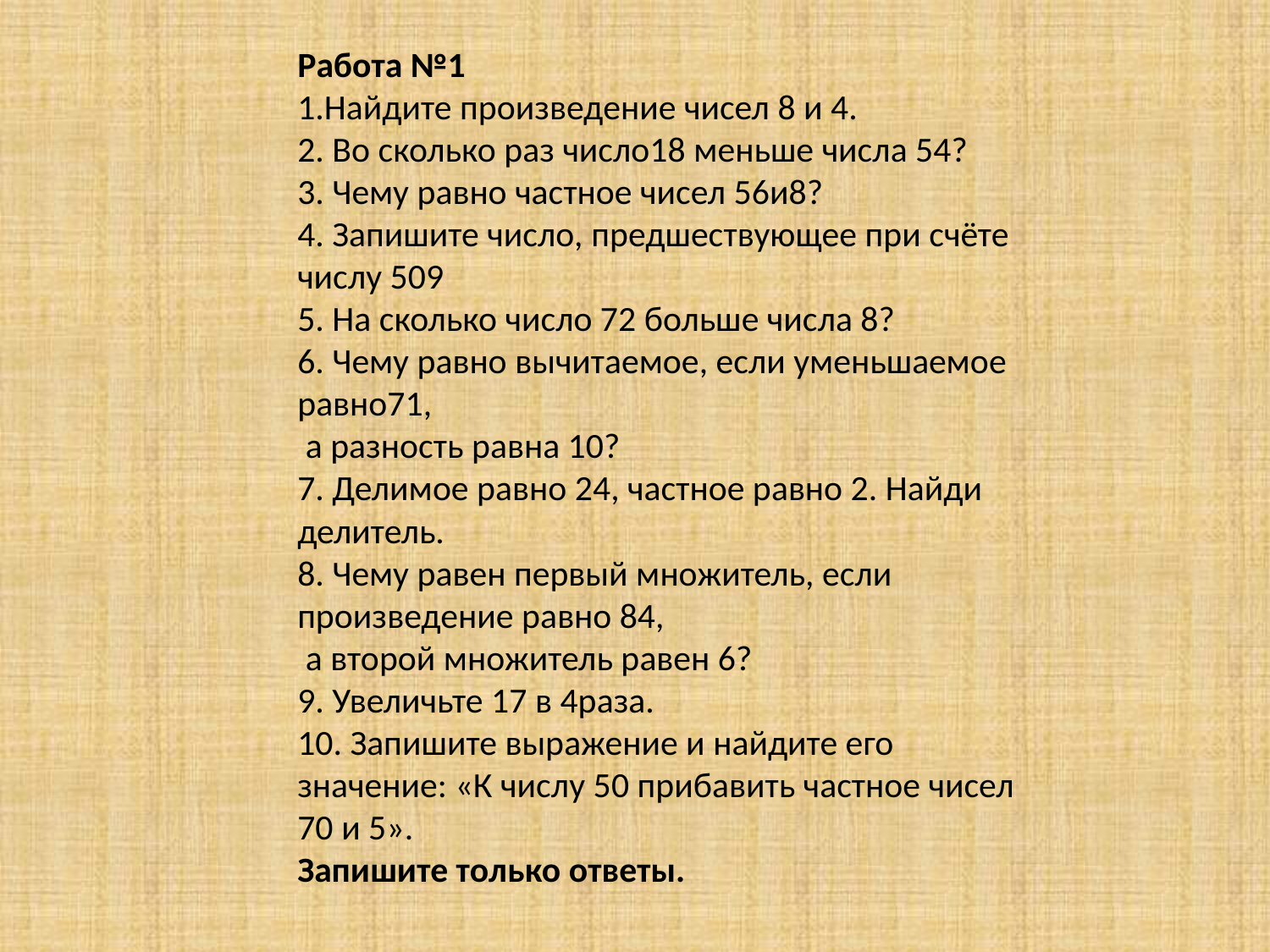

Работа №1
1.Найдите произведение чисел 8 и 4.
2. Во сколько раз число18 меньше числа 54?
3. Чему равно частное чисел 56и8?
4. Запишите число, предшествующее при счёте числу 509
5. На сколько число 72 больше числа 8?
6. Чему равно вычитаемое, если уменьшаемое равно71,
 а разность равна 10?
7. Делимое равно 24, частное равно 2. Найди делитель.
8. Чему равен первый множитель, если произведение равно 84,
 а второй множитель равен 6?
9. Увеличьте 17 в 4раза.
10. Запишите выражение и найдите его значение: «К числу 50 прибавить частное чисел 70 и 5».
Запишите только ответы.